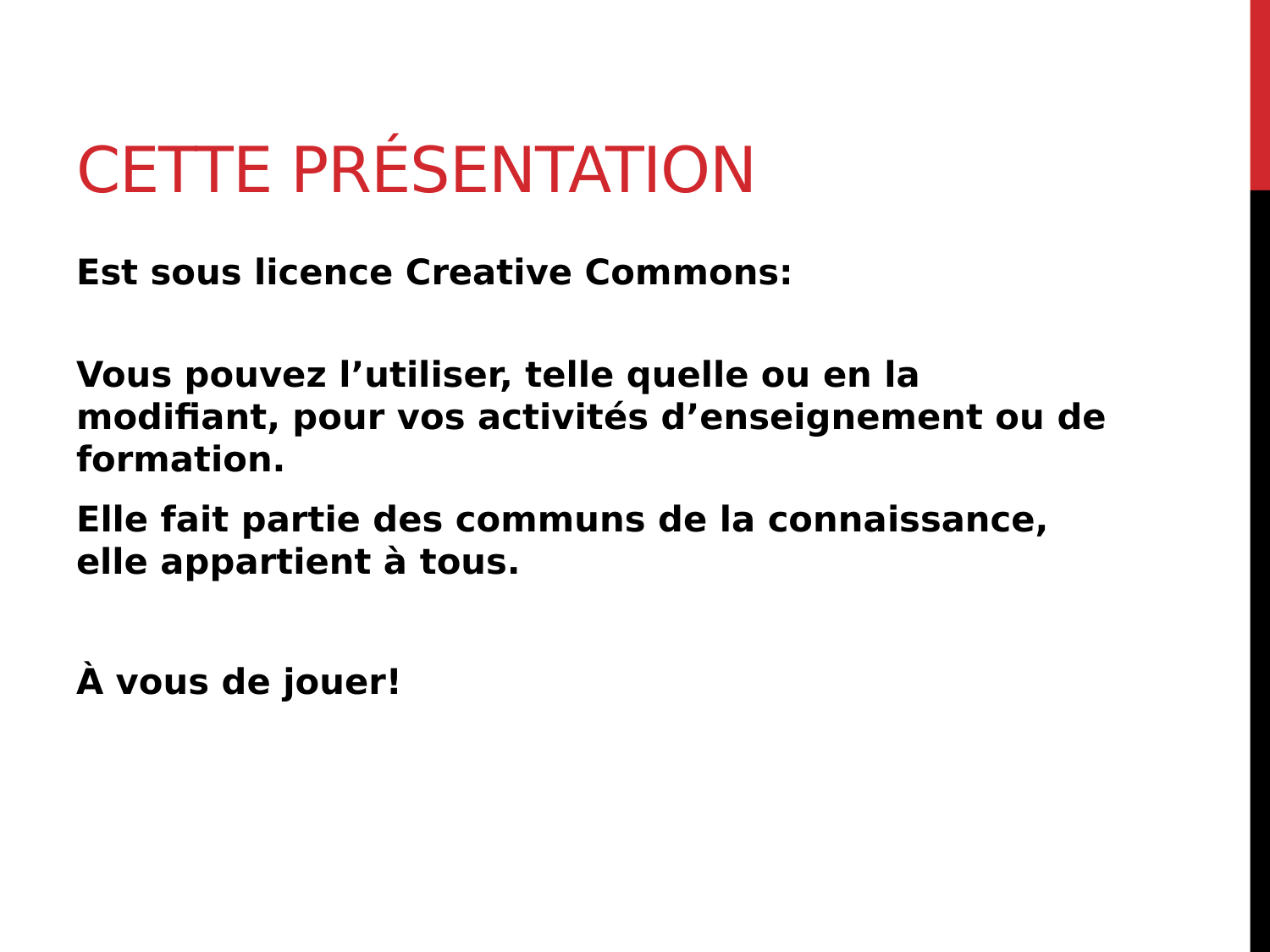

# Cette présentation
Est sous licence Creative Commons:
Vous pouvez l’utiliser, telle quelle ou en la modifiant, pour vos activités d’enseignement ou de formation.
Elle fait partie des communs de la connaissance, elle appartient à tous.

À vous de jouer!